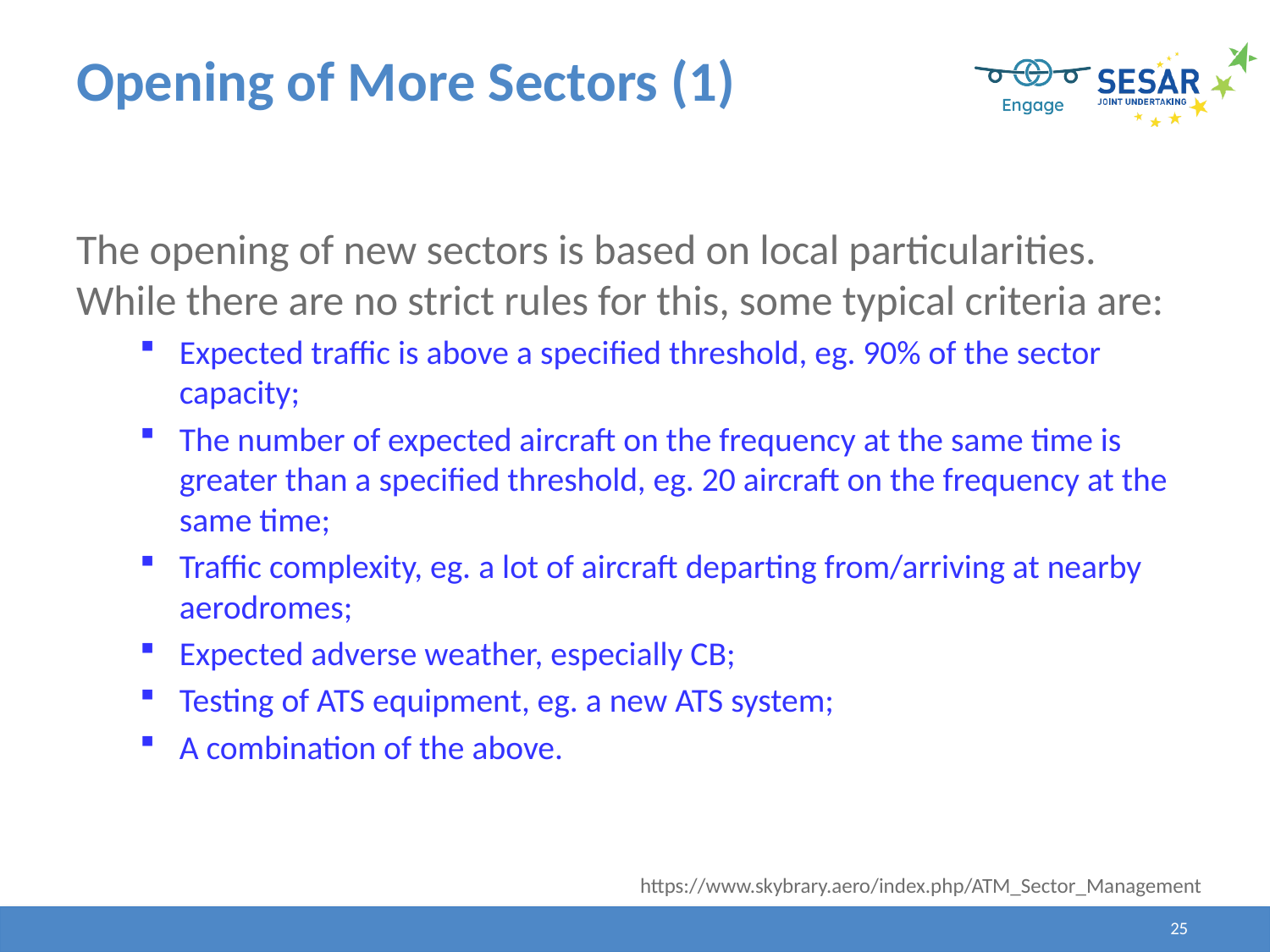

# Opening of More Sectors (1)
The opening of new sectors is based on local particularities. While there are no strict rules for this, some typical criteria are:
Expected traffic is above a specified threshold, eg. 90% of the sector capacity;
The number of expected aircraft on the frequency at the same time is greater than a specified threshold, eg. 20 aircraft on the frequency at the same time;
Traffic complexity, eg. a lot of aircraft departing from/arriving at nearby aerodromes;
Expected adverse weather, especially CB;
Testing of ATS equipment, eg. a new ATS system;
A combination of the above.
https://www.skybrary.aero/index.php/ATM_Sector_Management
25